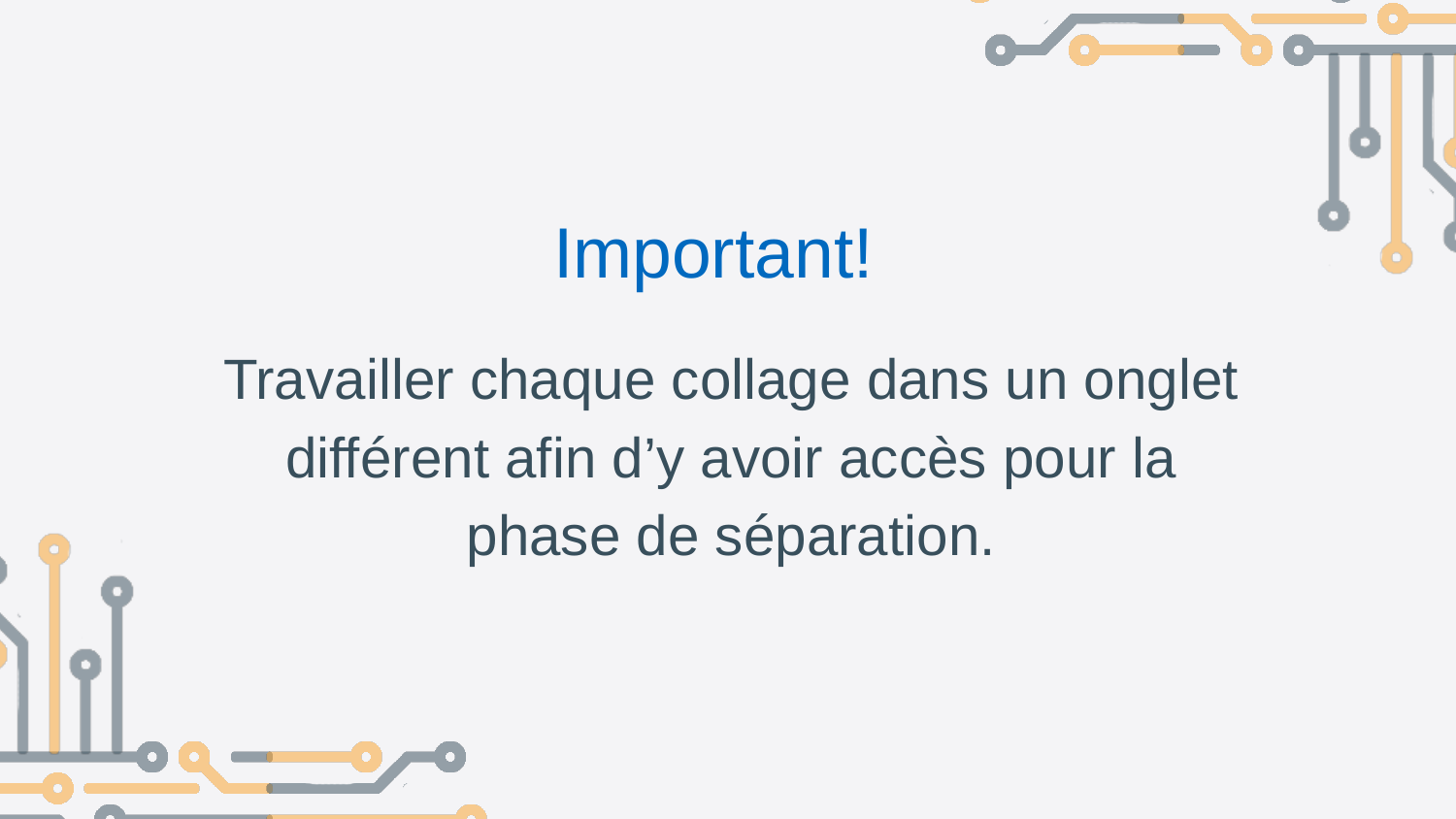

# Important!
Travailler chaque collage dans un onglet différent afin d’y avoir accès pour la phase de séparation.